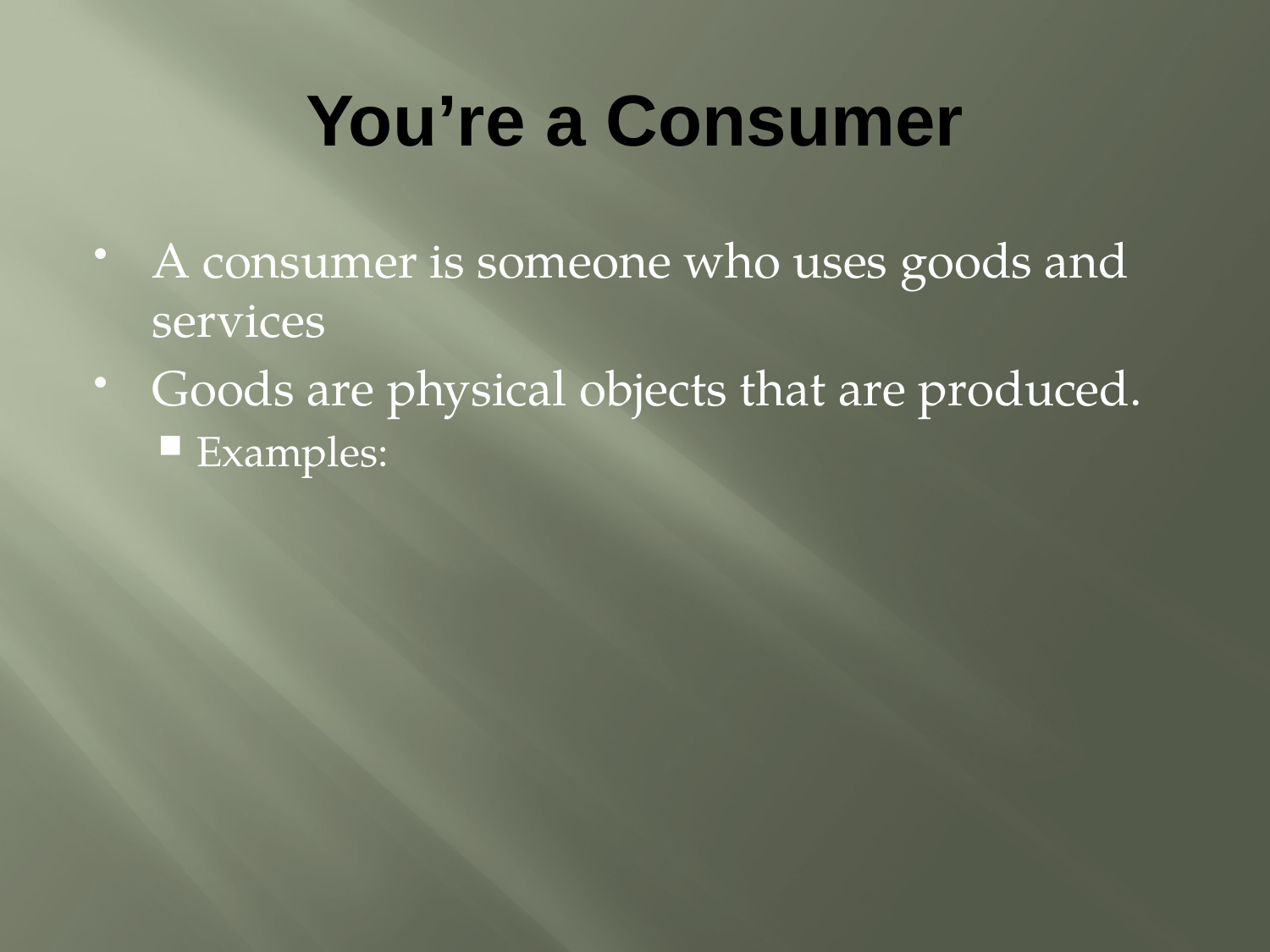

# You’re a Consumer
A consumer is someone who uses goods and services
Goods are physical objects that are produced.
Examples: